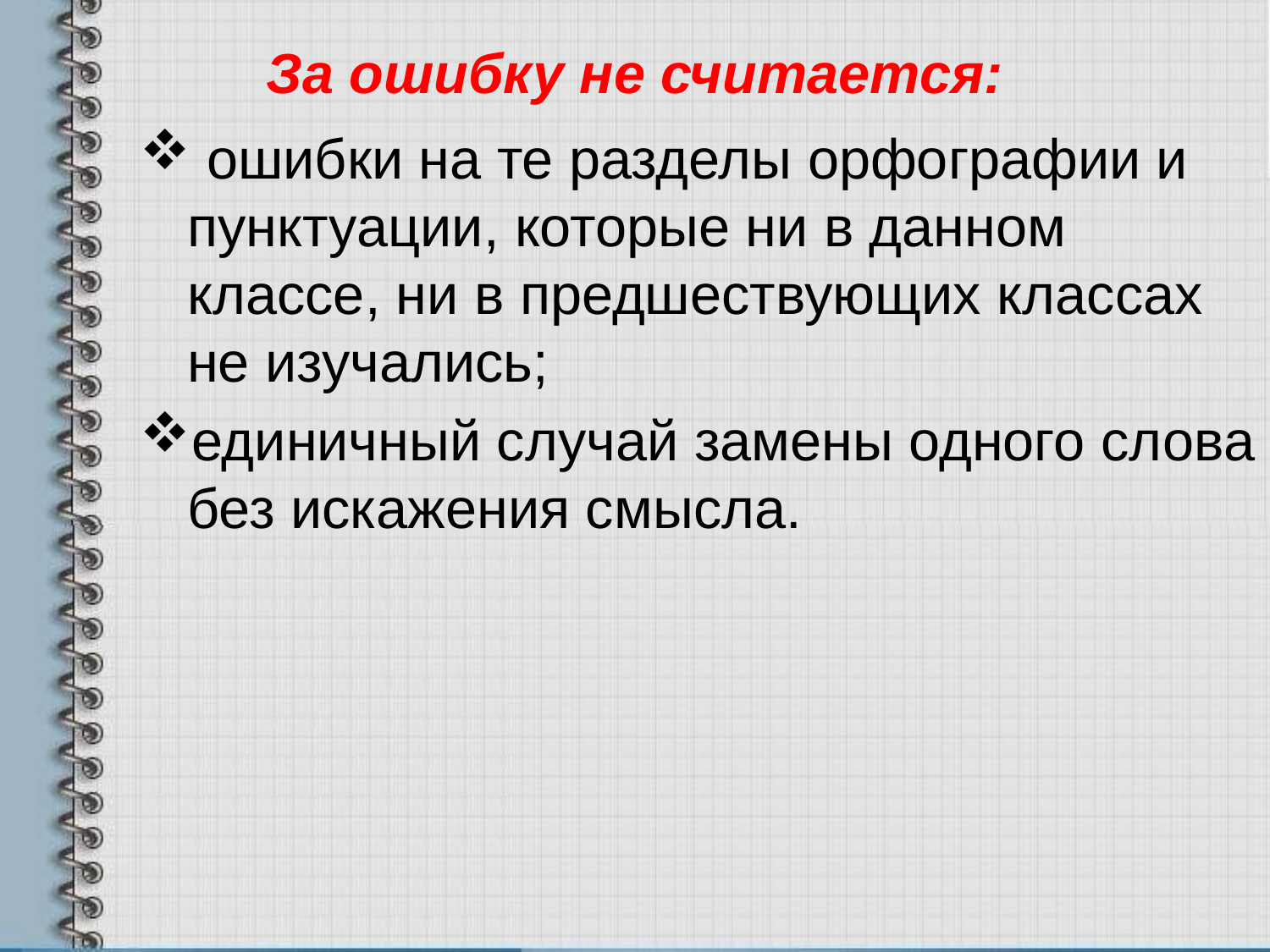

# За ошибку не считается:
 ошибки на те разделы орфографии и пунктуации, которые ни в данном классе, ни в предшествующих классах не изучались;
единичный случай замены одного слова без искажения смысла.